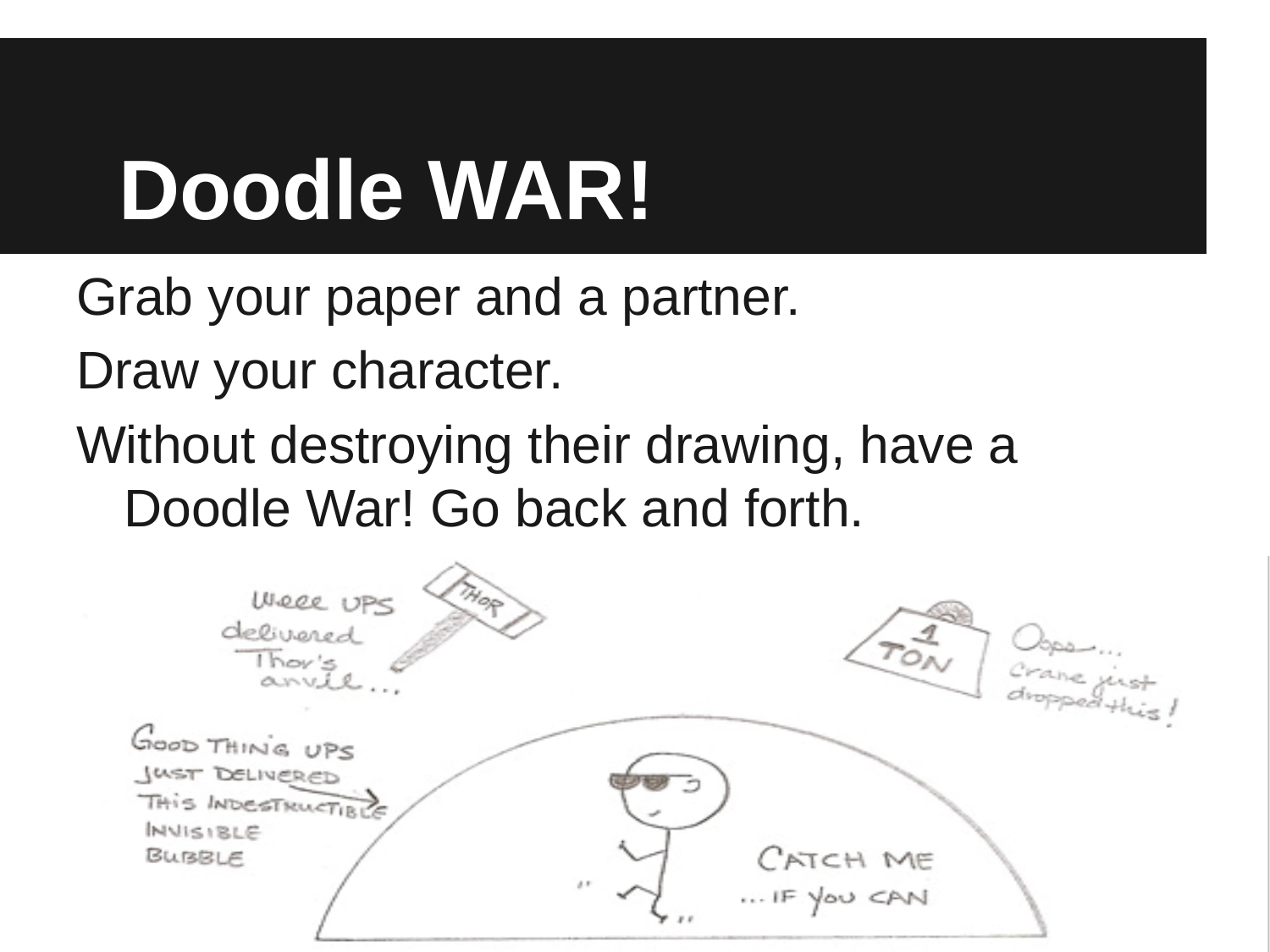

# Doodle WAR!
Grab your paper and a partner.
Draw your character.
Without destroying their drawing, have a Doodle War! Go back and forth.